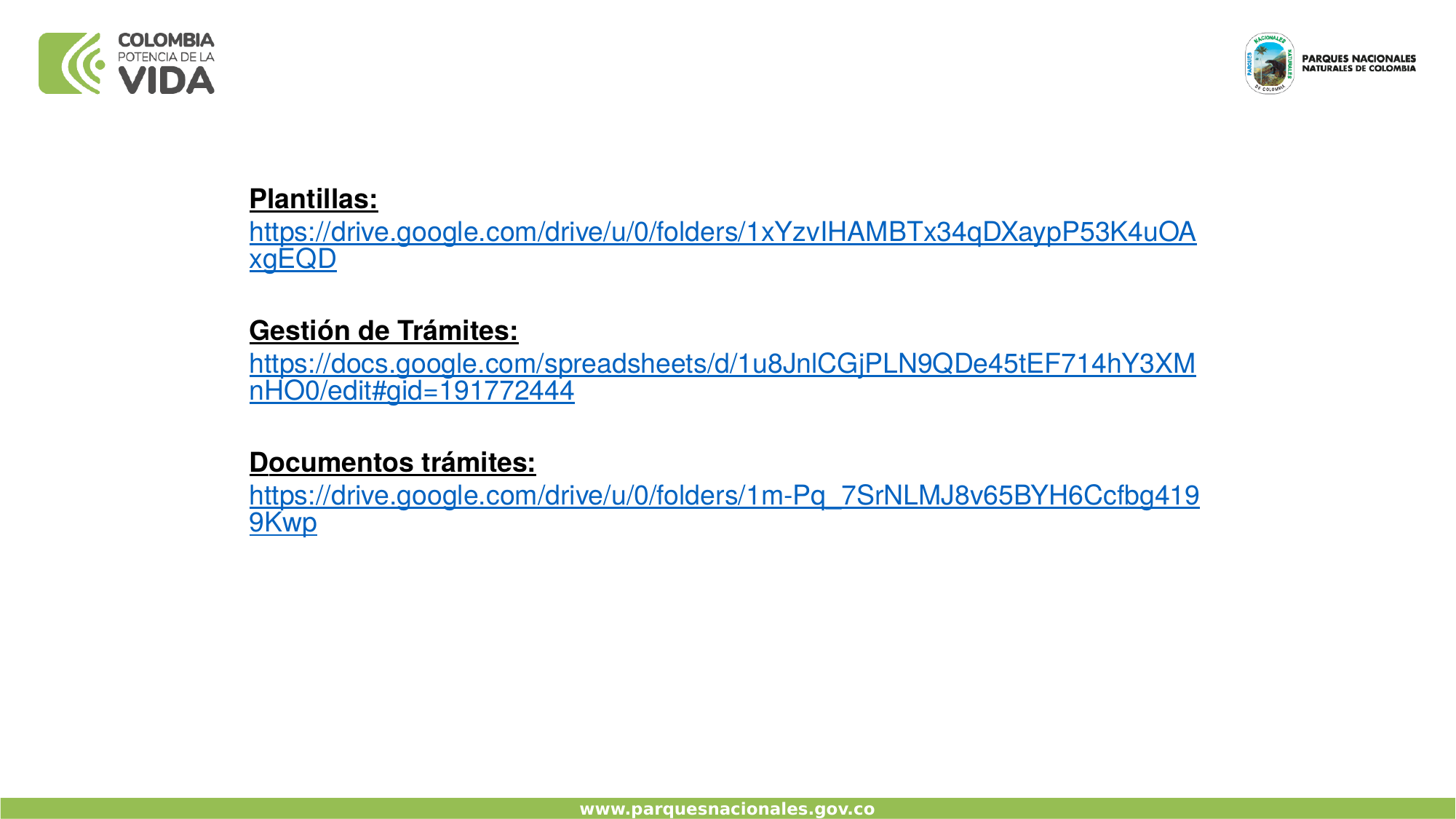

Plantillas: https://drive.google.com/drive/u/0/folders/1xYzvIHAMBTx34qDXaypP53K4uOAxgEQD

Gestión de Trámites:
https://docs.google.com/spreadsheets/d/1u8JnlCGjPLN9QDe45tEF714hY3XMnHO0/edit#gid=191772444

Documentos trámites:
https://drive.google.com/drive/u/0/folders/1m-Pq_7SrNLMJ8v65BYH6Ccfbg4199Kwp